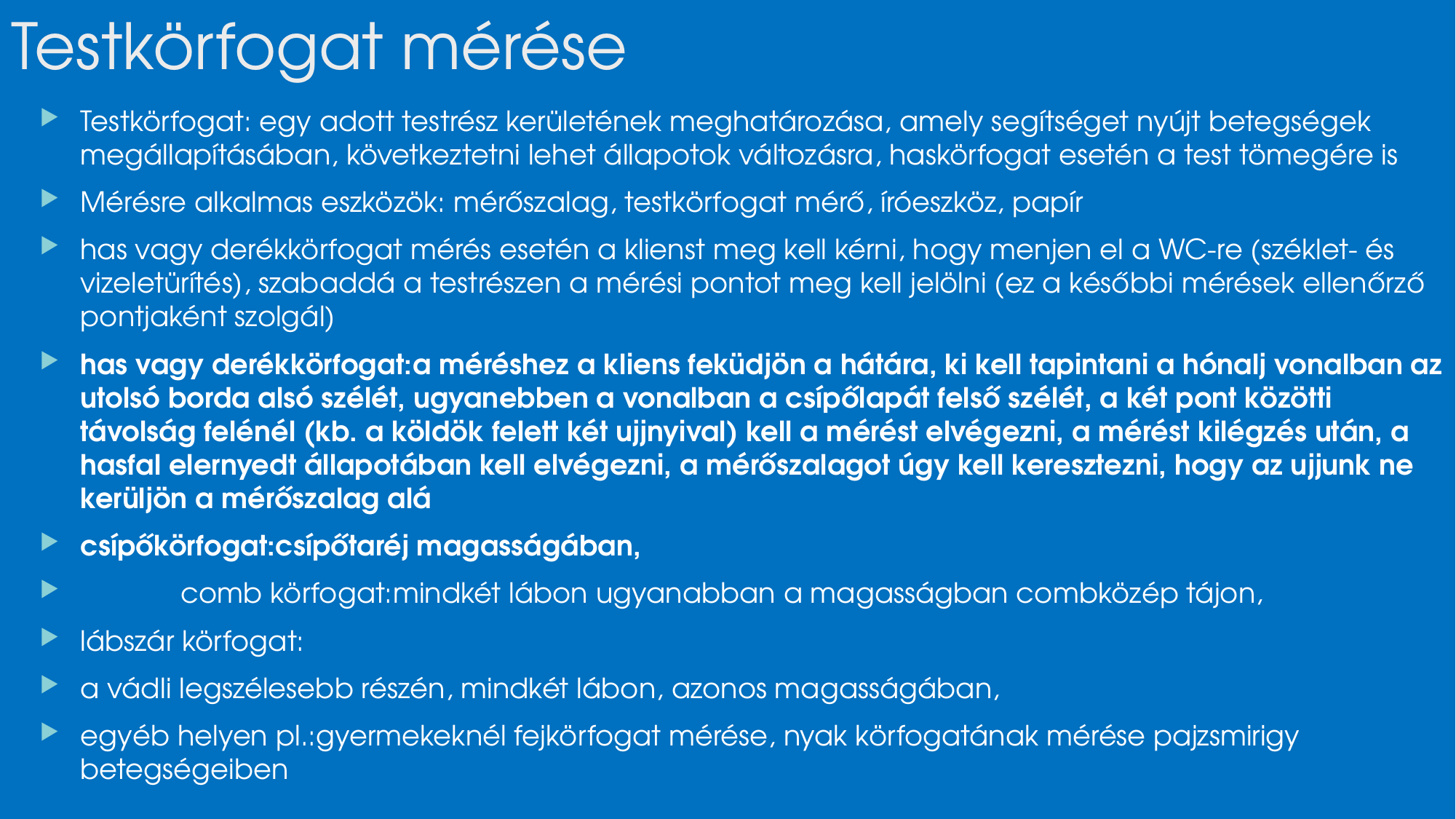

# Testkörfogat mérése
Testkörfogat: egy adott testrész kerületének meghatározása, amely segítséget nyújt betegségek megállapításában, következtetni lehet állapotok változásra, haskörfogat esetén a test tömegére is
Mérésre alkalmas eszközök: mérőszalag, testkörfogat mérő, íróeszköz, papír
has vagy derékkörfogat mérés esetén a klienst meg kell kérni, hogy menjen el a WC-re (széklet- és vizeletürítés), szabaddá a testrészen a mérési pontot meg kell jelölni (ez a későbbi mérések ellenőrző pontjaként szolgál)
has vagy derékkörfogat:a méréshez a kliens feküdjön a hátára, ki kell tapintani a hónalj vonalban az utolsó borda alsó szélét, ugyanebben a vonalban a csípőlapát felső szélét, a két pont közötti távolság felénél (kb. a köldök felett két ujjnyival) kell a mérést elvégezni, a mérést kilégzés után, a hasfal elernyedt állapotában kell elvégezni, a mérőszalagot úgy kell keresztezni, hogy az ujjunk ne kerüljön a mérőszalag alá
csípőkörfogat:csípőtaréj magasságában,
 	comb körfogat:mindkét lábon ugyanabban a magasságban combközép tájon,
lábszár körfogat:
a vádli legszélesebb részén, mindkét lábon, azonos magasságában,
egyéb helyen pl.:gyermekeknél fejkörfogat mérése, nyak körfogatának mérése pajzsmirigy betegségeiben